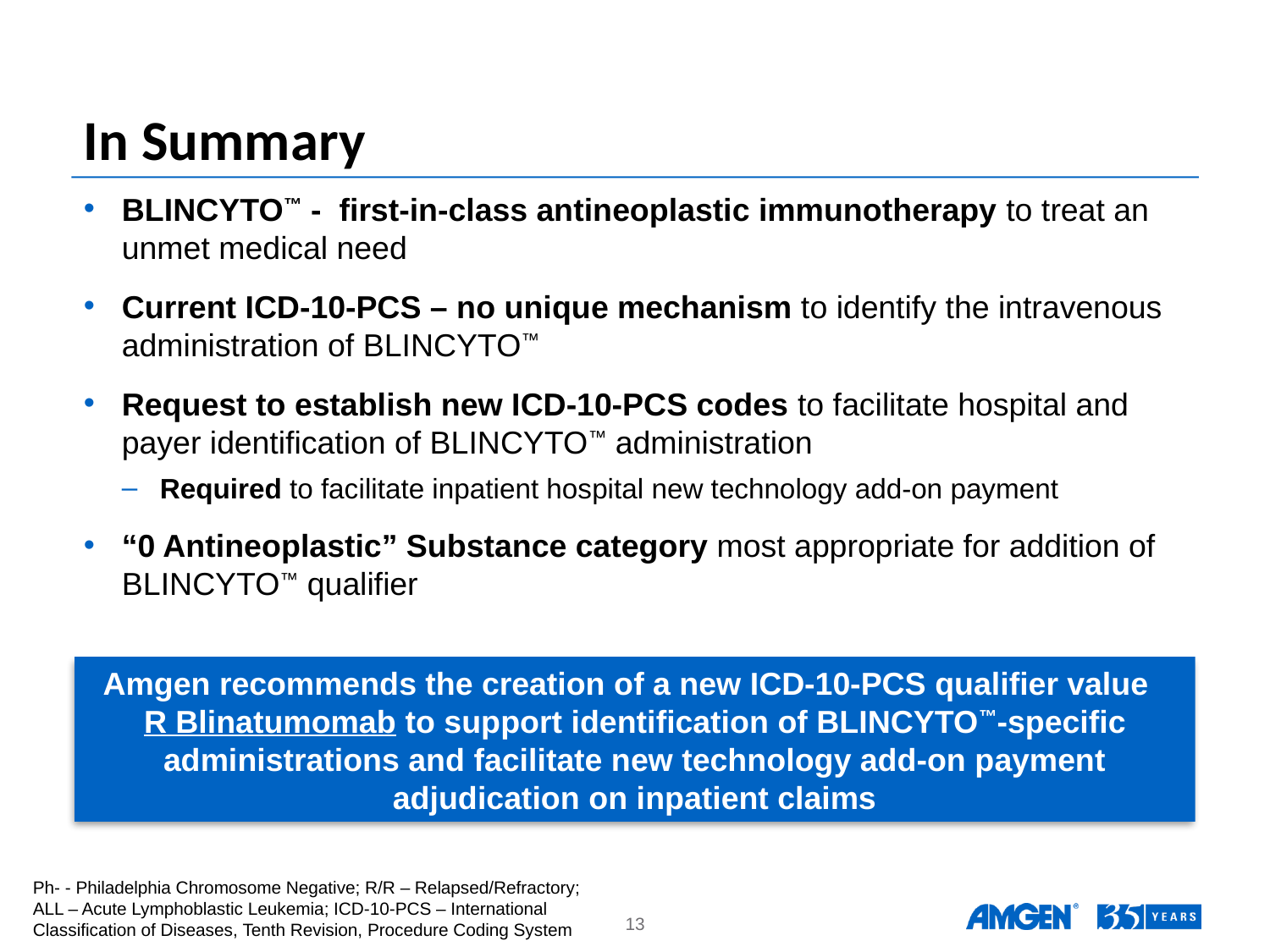

# In Summary
BLINCYTO™ -  first-in-class antineoplastic immunotherapy to treat an unmet medical need
Current ICD-10-PCS – no unique mechanism to identify the intravenous administration of BLINCYTO™
Request to establish new ICD-10-PCS codes to facilitate hospital and payer identification of BLINCYTO™ administration
Required to facilitate inpatient hospital new technology add-on payment
“0 Antineoplastic” Substance category most appropriate for addition of BLINCYTO™ qualifier
Amgen recommends the creation of a new ICD-10-PCS qualifier value   R Blinatumomab to support identification of BLINCYTO™-specific administrations and facilitate new technology add-on payment adjudication on inpatient claims
Ph- - Philadelphia Chromosome Negative; R/R – Relapsed/Refractory; ALL – Acute Lymphoblastic Leukemia; ICD-10-PCS – International Classification of Diseases, Tenth Revision, Procedure Coding System